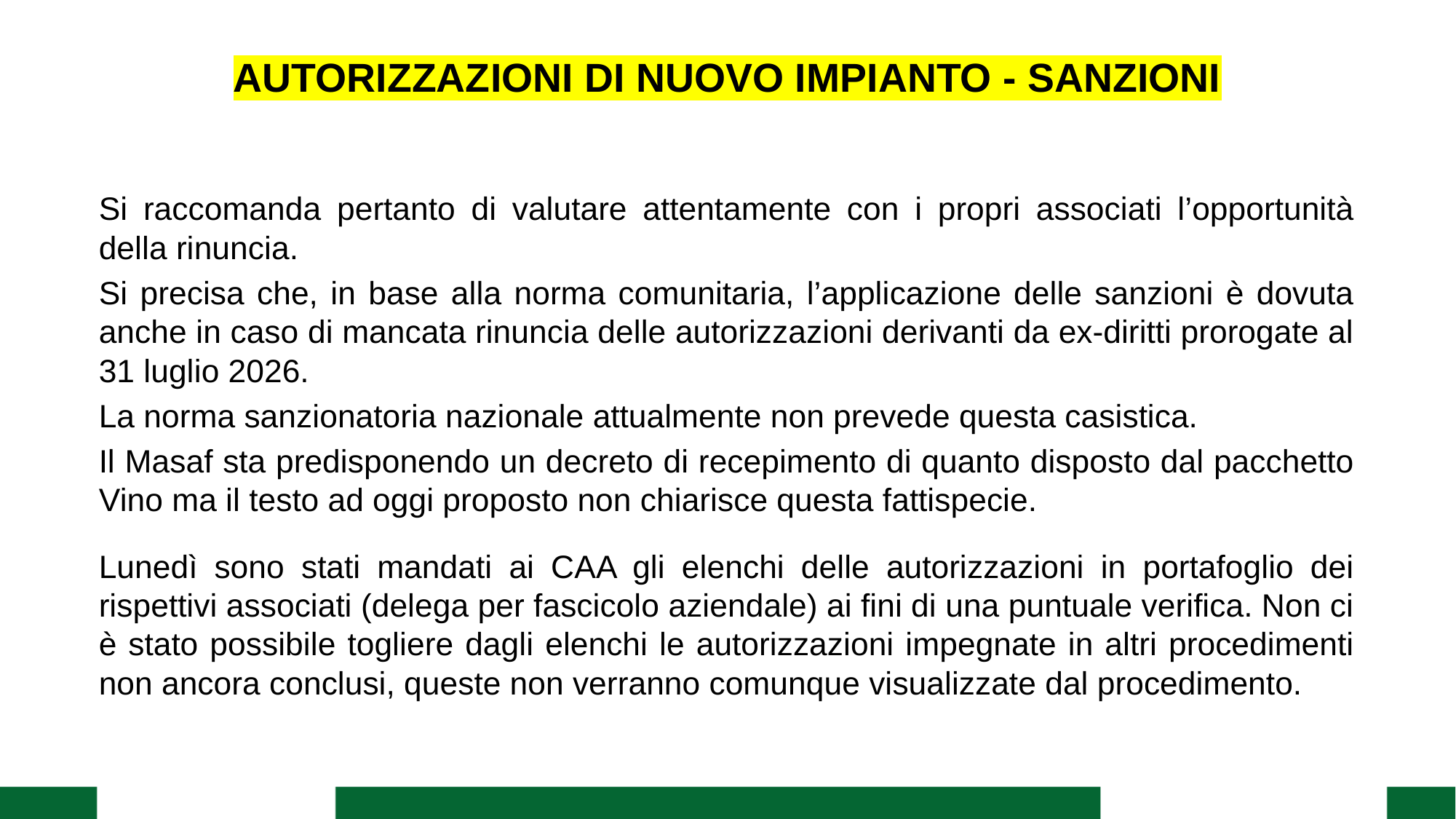

# AUTORIZZAZIONI DI NUOVO IMPIANTO - SANZIONI
Si raccomanda pertanto di valutare attentamente con i propri associati l’opportunità della rinuncia.
Si precisa che, in base alla norma comunitaria, l’applicazione delle sanzioni è dovuta anche in caso di mancata rinuncia delle autorizzazioni derivanti da ex-diritti prorogate al 31 luglio 2026.
La norma sanzionatoria nazionale attualmente non prevede questa casistica.
Il Masaf sta predisponendo un decreto di recepimento di quanto disposto dal pacchetto Vino ma il testo ad oggi proposto non chiarisce questa fattispecie.

Lunedì sono stati mandati ai CAA gli elenchi delle autorizzazioni in portafoglio dei rispettivi associati (delega per fascicolo aziendale) ai fini di una puntuale verifica. Non ci è stato possibile togliere dagli elenchi le autorizzazioni impegnate in altri procedimenti non ancora conclusi, queste non verranno comunque visualizzate dal procedimento.